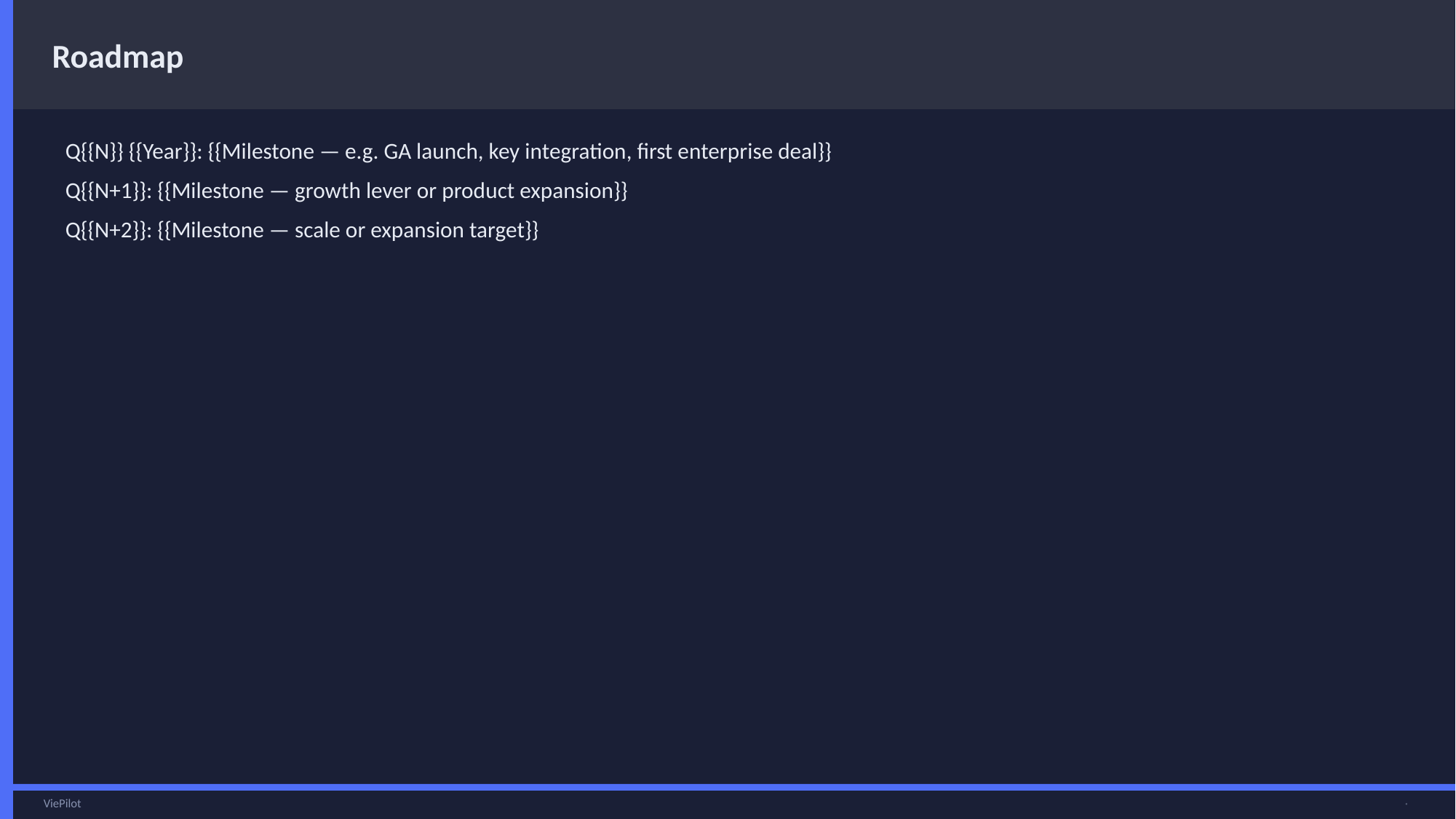

Roadmap
Q{{N}} {{Year}}: {{Milestone — e.g. GA launch, key integration, first enterprise deal}}
Q{{N+1}}: {{Milestone — growth lever or product expansion}}
Q{{N+2}}: {{Milestone — scale or expansion target}}